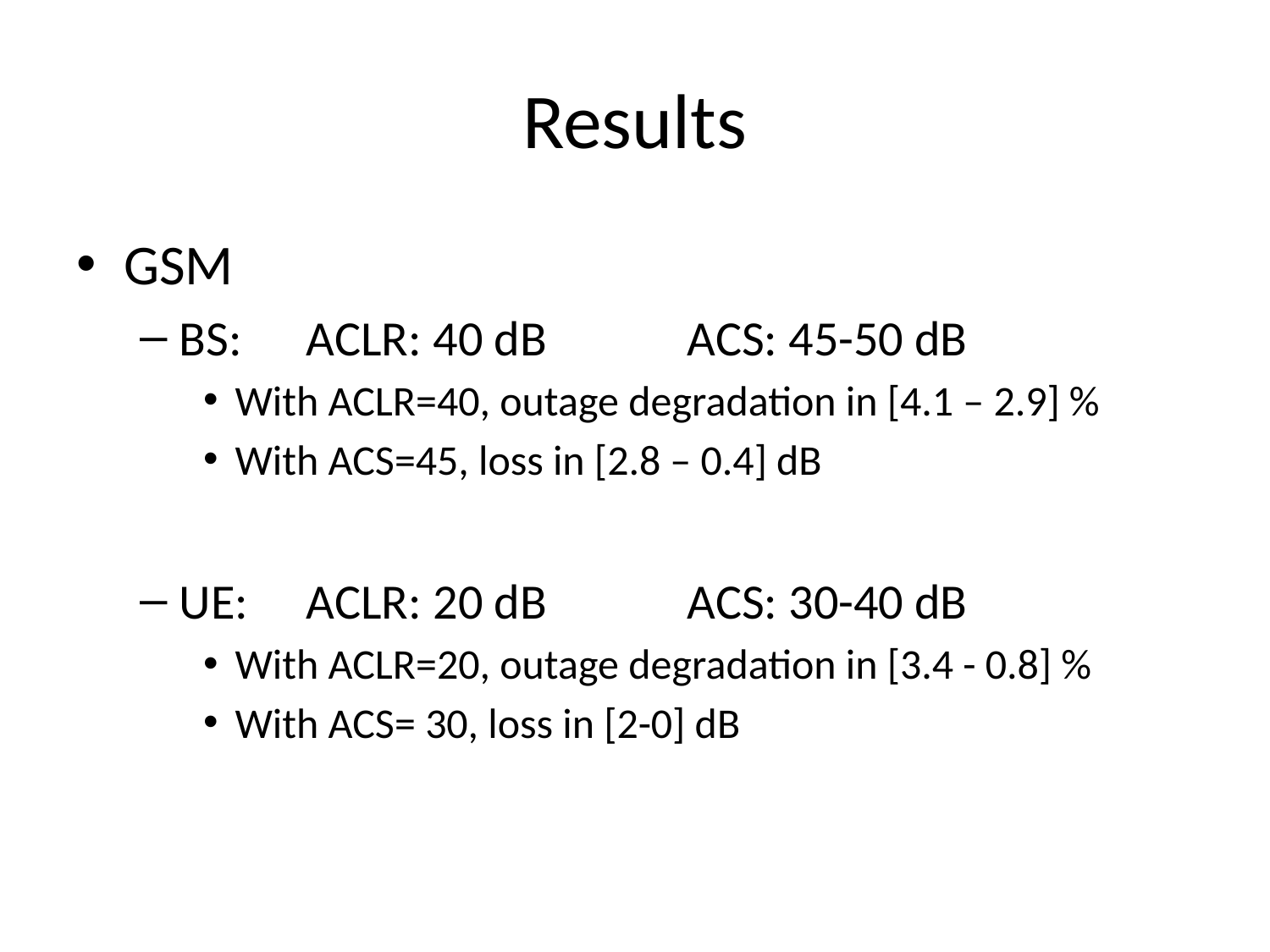

# Results
GSM
BS: 	ACLR:	40 dB		ACS: 45-50 dB
With ACLR=40, outage degradation in [4.1 – 2.9] %
With ACS=45, loss in [2.8 – 0.4] dB

UE: 	ACLR:	20 dB		ACS: 30-40 dB
With ACLR=20, outage degradation in [3.4 - 0.8] %
With ACS= 30, loss in [2-0] dB